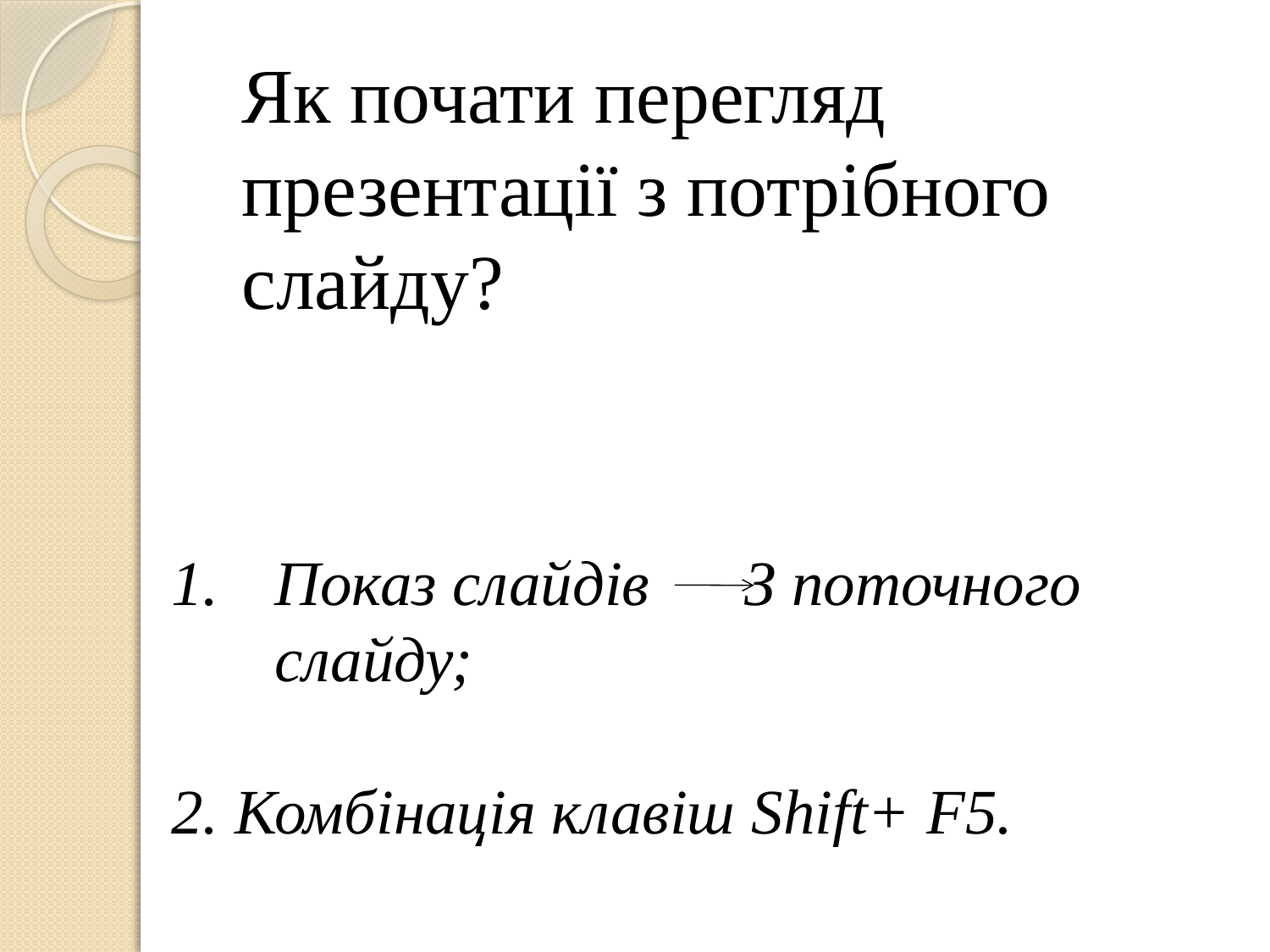

Як почати перегляд презентації з потрібного слайду?

Показ слайдів      З поточного слайду;

2. Комбінація клавіш Shift+ F5.